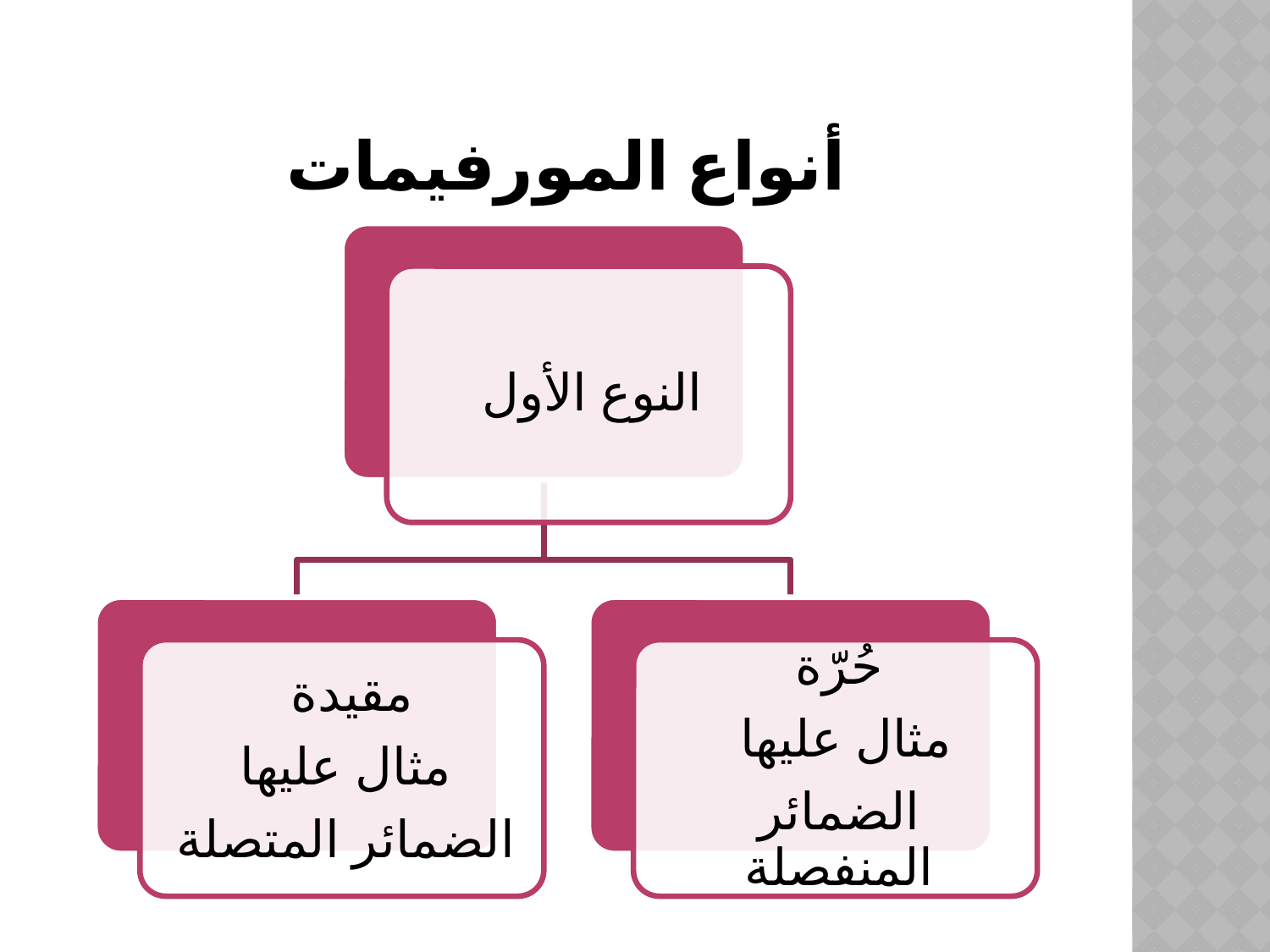

# أنواع المورفيمات
النوع الأول
مقيدة
مثال عليها
الضمائر المتصلة
حُرّة
مثال عليها
الضمائر المنفصلة